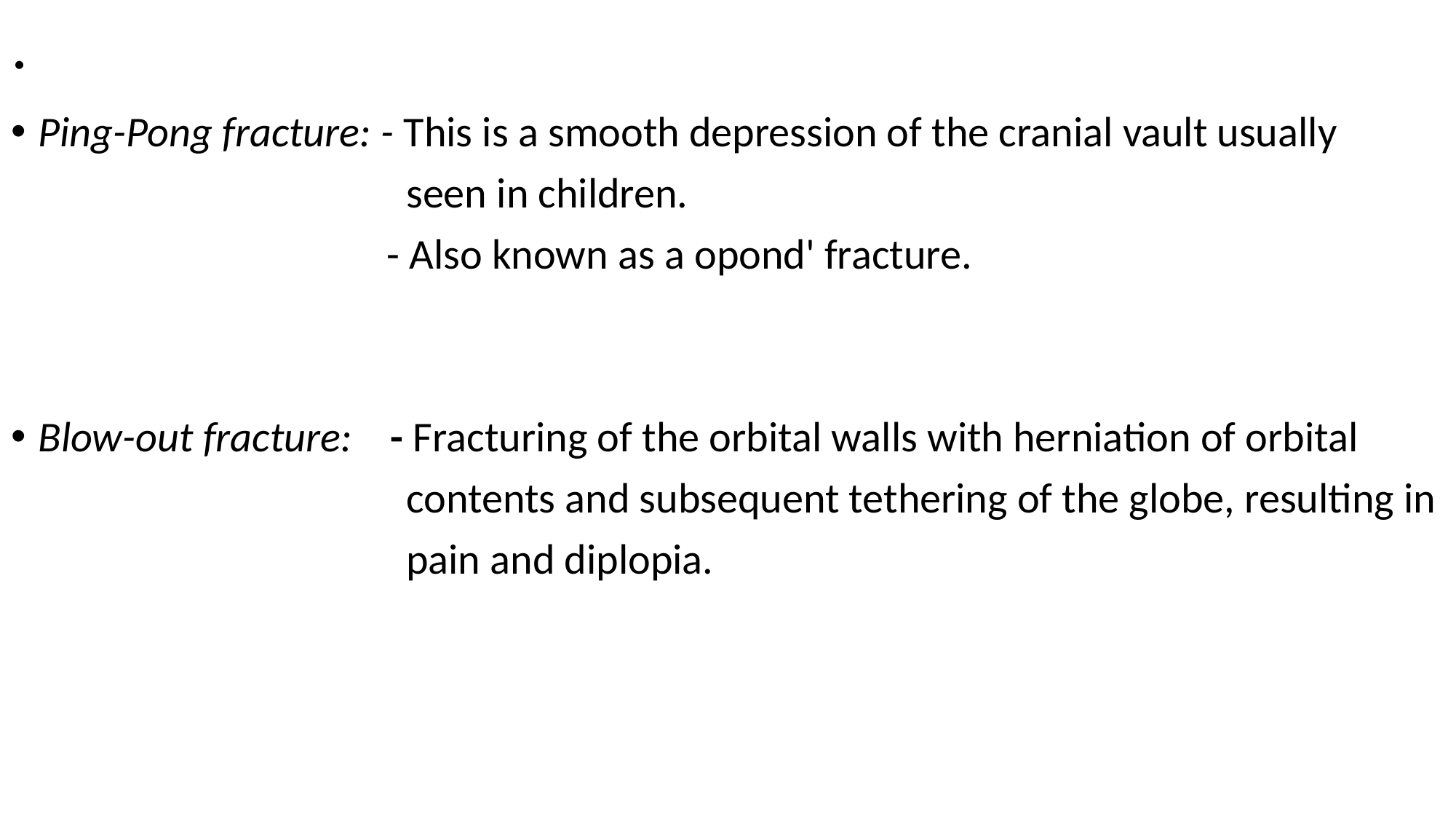

# .
Ping-Pong fracture: - This is a smooth depression of the cranial vault usually
                                         seen in children.
                                       - Also known as a opond' fracture.

Blow-out fracture:    - Fracturing of the orbital walls with herniation of orbital
                                         contents and subsequent tethering of the globe, resulting in
                                         pain and diplopia.